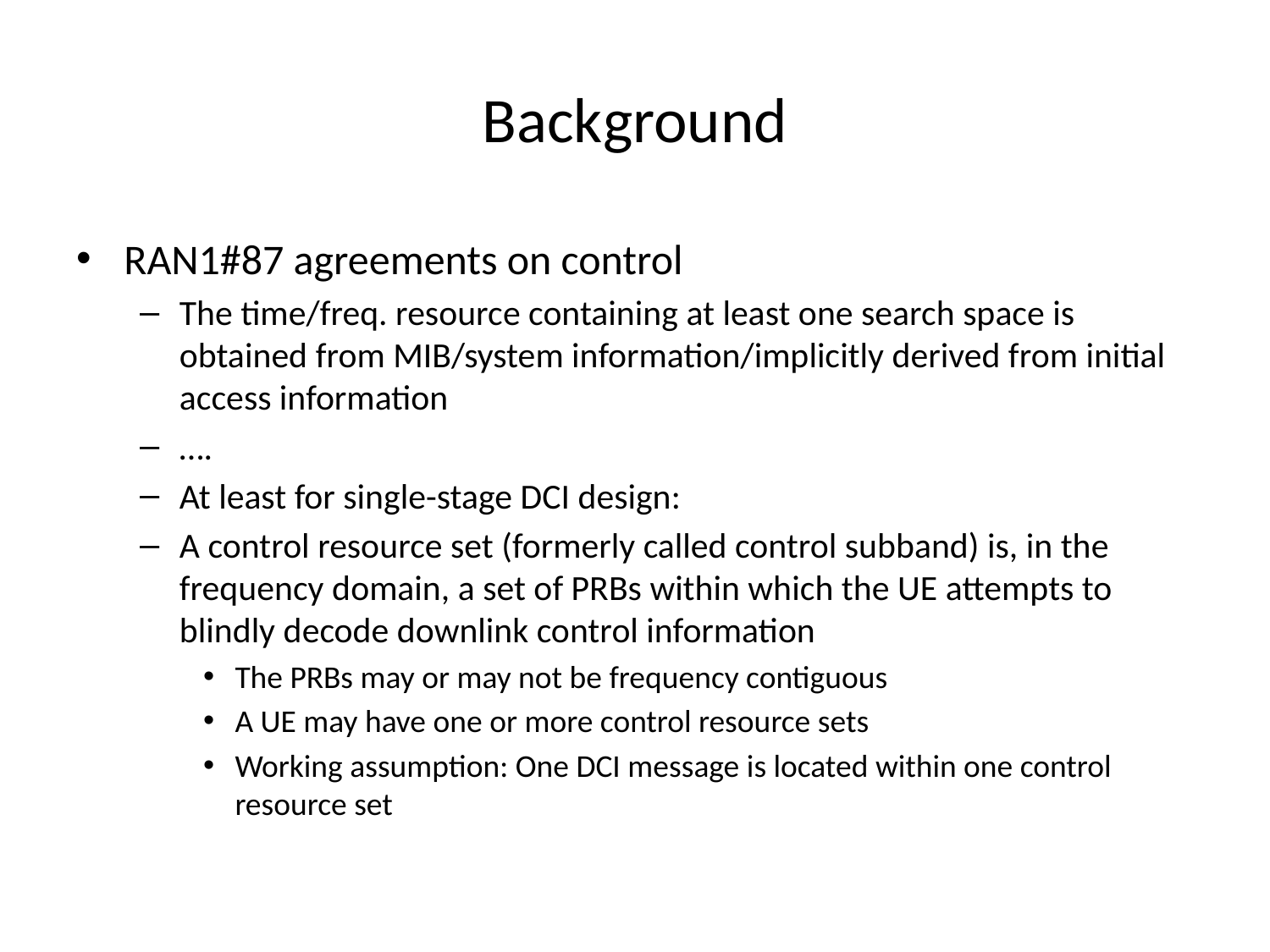

# Background
RAN1#87 agreements on control
The time/freq. resource containing at least one search space is obtained from MIB/system information/implicitly derived from initial access information
….
At least for single-stage DCI design:
A control resource set (formerly called control subband) is, in the frequency domain, a set of PRBs within which the UE attempts to blindly decode downlink control information
The PRBs may or may not be frequency contiguous
A UE may have one or more control resource sets
Working assumption: One DCI message is located within one control resource set